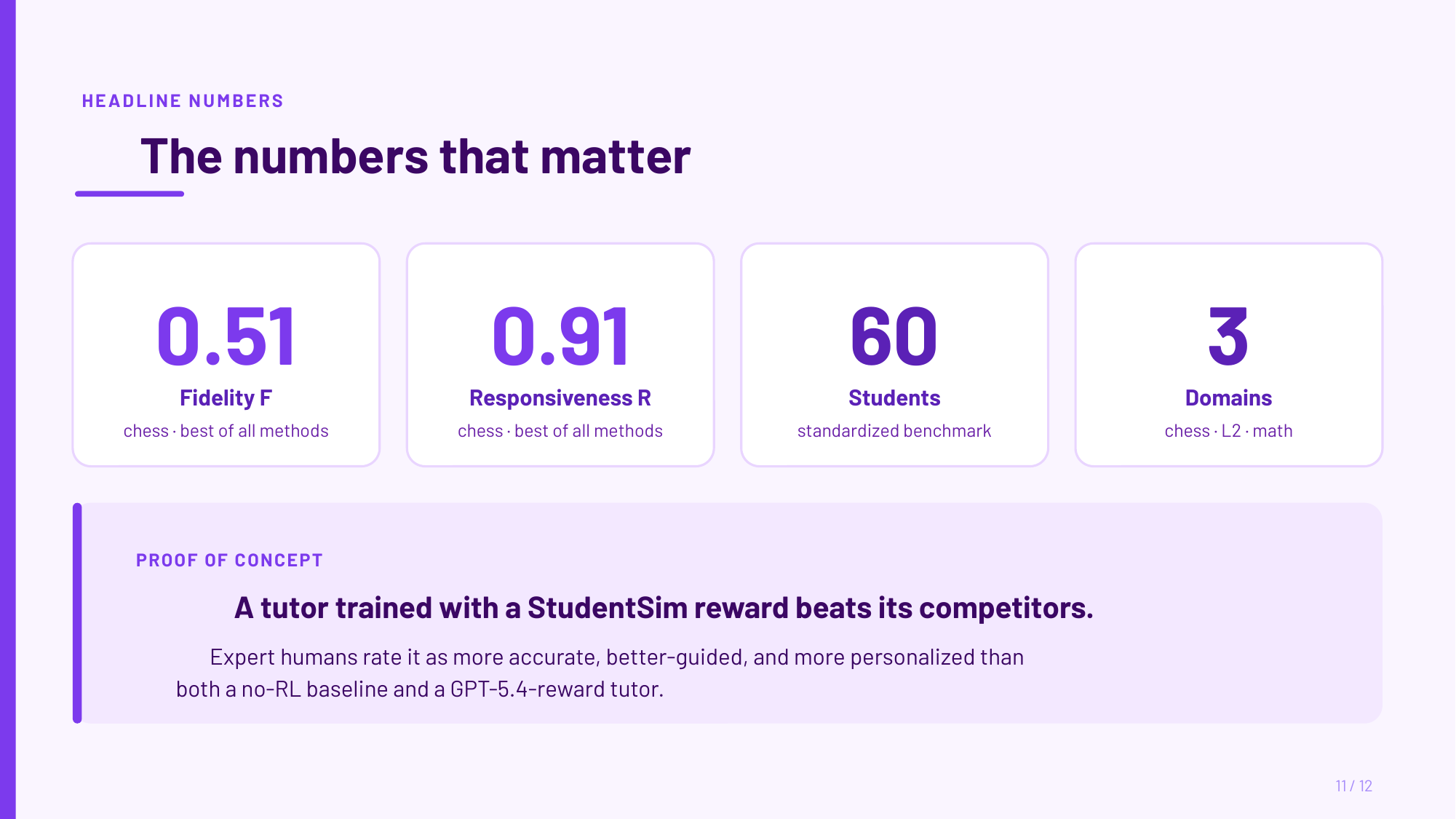

HEADLINE NUMBERS
The numbers that matter

0.51
Fidelity F
chess · best of all methods

0.91
Responsiveness R
chess · best of all methods

60
Students
standardized benchmark

3
Domains
chess · L2 · math

PROOF OF CONCEPT
A tutor trained with a StudentSim reward beats its competitors.
Expert humans rate it as more accurate, better-guided, and more personalized than
both a no-RL baseline and a GPT-5.4-reward tutor.
11 / 12